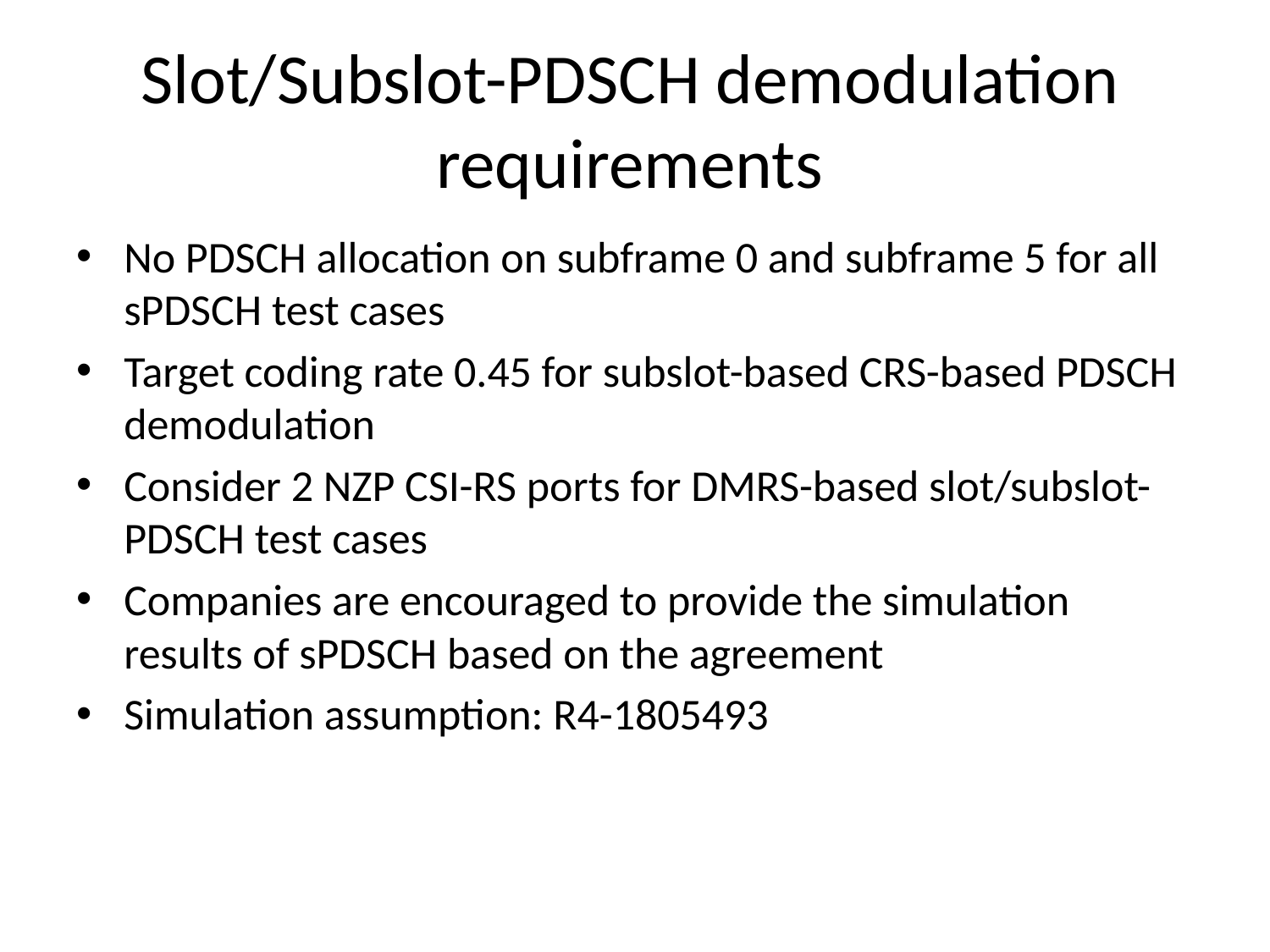

# Slot/Subslot-PDSCH demodulation requirements
No PDSCH allocation on subframe 0 and subframe 5 for all sPDSCH test cases
Target coding rate 0.45 for subslot-based CRS-based PDSCH demodulation
Consider 2 NZP CSI-RS ports for DMRS-based slot/subslot-PDSCH test cases
Companies are encouraged to provide the simulation results of sPDSCH based on the agreement
Simulation assumption: R4-1805493